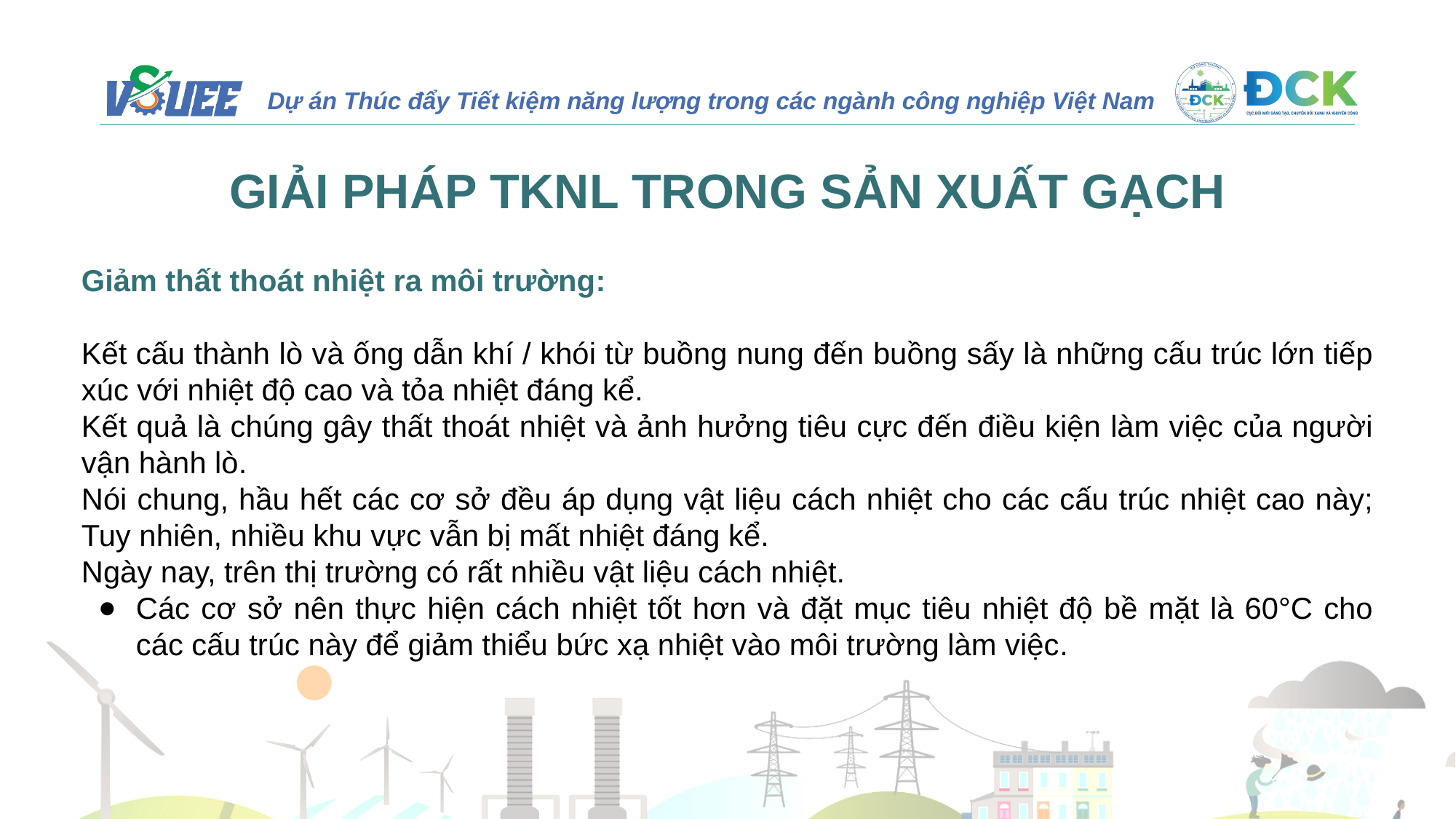

# GIẢI PHÁP TKNL TRONG SẢN XUẤT GẠCH
Giảm thất thoát nhiệt ra môi trường:

Kết cấu thành lò và ống dẫn khí / khói từ buồng nung đến buồng sấy là những cấu trúc lớn tiếp xúc với nhiệt độ cao và tỏa nhiệt đáng kể.
Kết quả là chúng gây thất thoát nhiệt và ảnh hưởng tiêu cực đến điều kiện làm việc của người vận hành lò.
Nói chung, hầu hết các cơ sở đều áp dụng vật liệu cách nhiệt cho các cấu trúc nhiệt cao này; Tuy nhiên, nhiều khu vực vẫn bị mất nhiệt đáng kể.
Ngày nay, trên thị trường có rất nhiều vật liệu cách nhiệt.
Các cơ sở nên thực hiện cách nhiệt tốt hơn và đặt mục tiêu nhiệt độ bề mặt là 60°C cho các cấu trúc này để giảm thiểu bức xạ nhiệt vào môi trường làm việc.